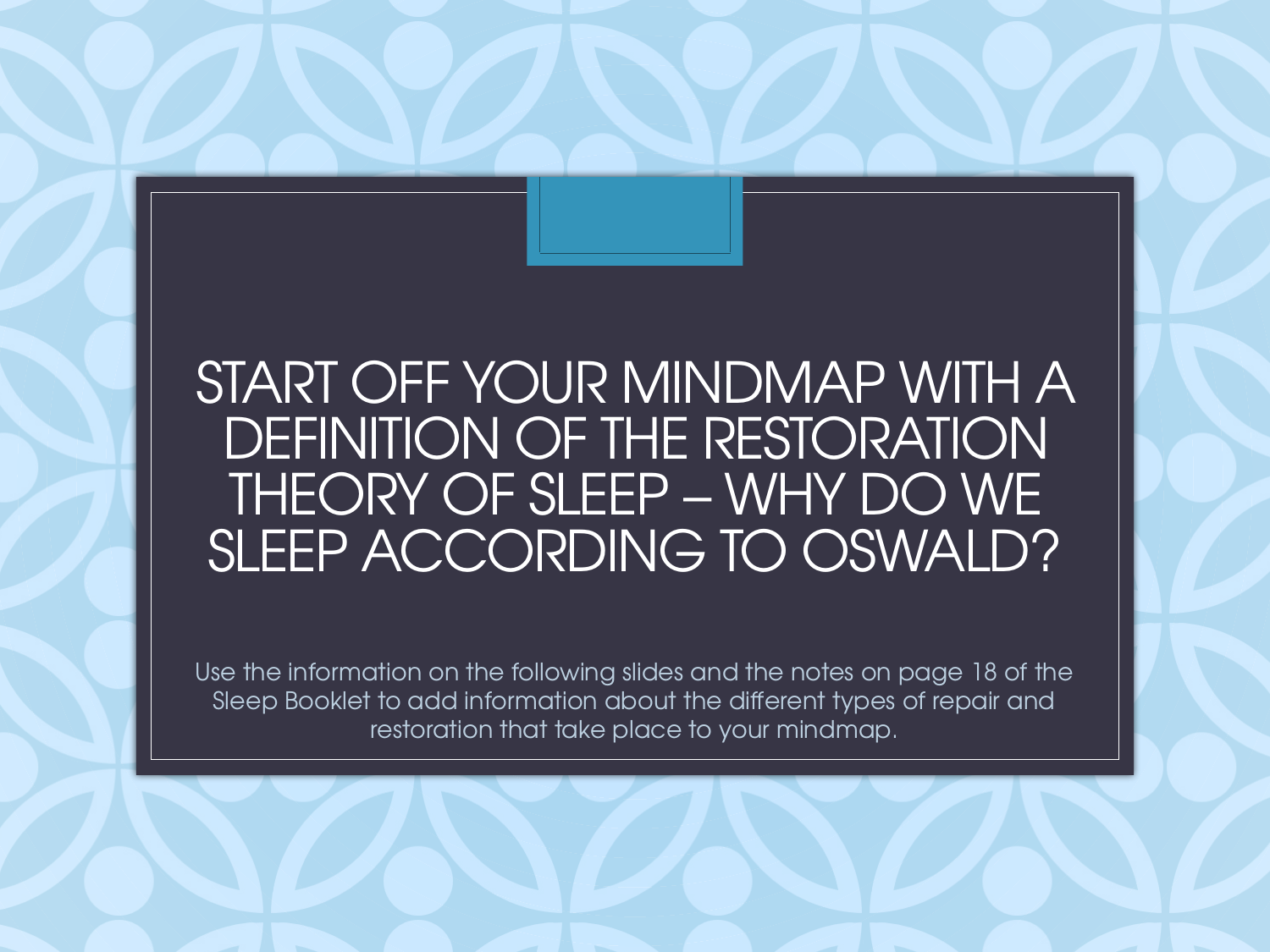

# Start off your mindmap with a Definition of the restoration theory of sleep – why do we sleep according to oswald?
Use the information on the following slides and the notes on page 18 of the Sleep Booklet to add information about the different types of repair and restoration that take place to your mindmap.